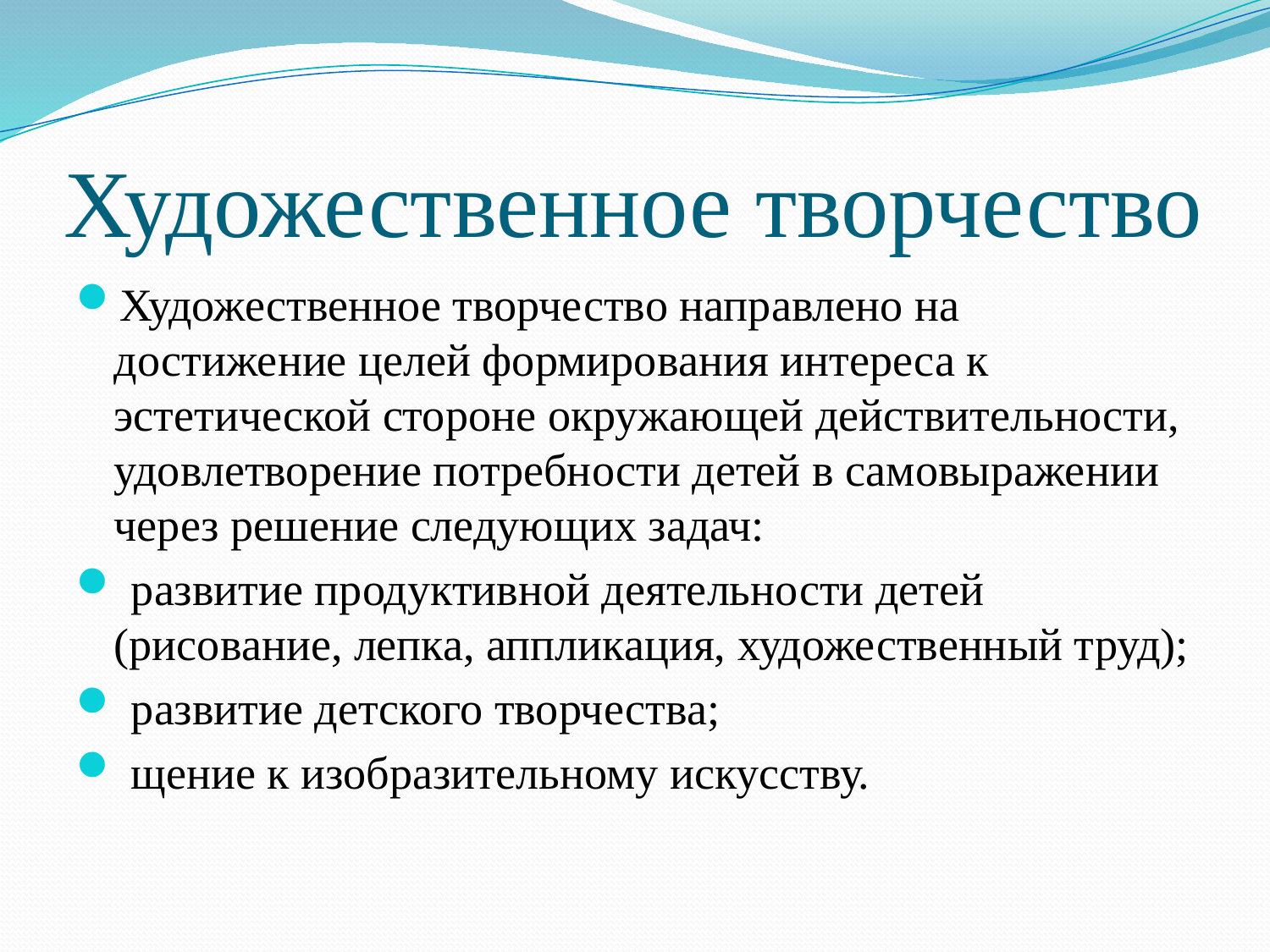

# Художественное творчество
Художественное творчество направлено на достижение целей формирования интереса к эстетической стороне окружающей действительности, удовлетворение потребности детей в самовыражении через решение следующих задач:
 развитие продуктивной деятельности детей (рисование, лепка, аппликация, художественный труд);
 развитие детского творчества;
 щение к изобразительному искусству.